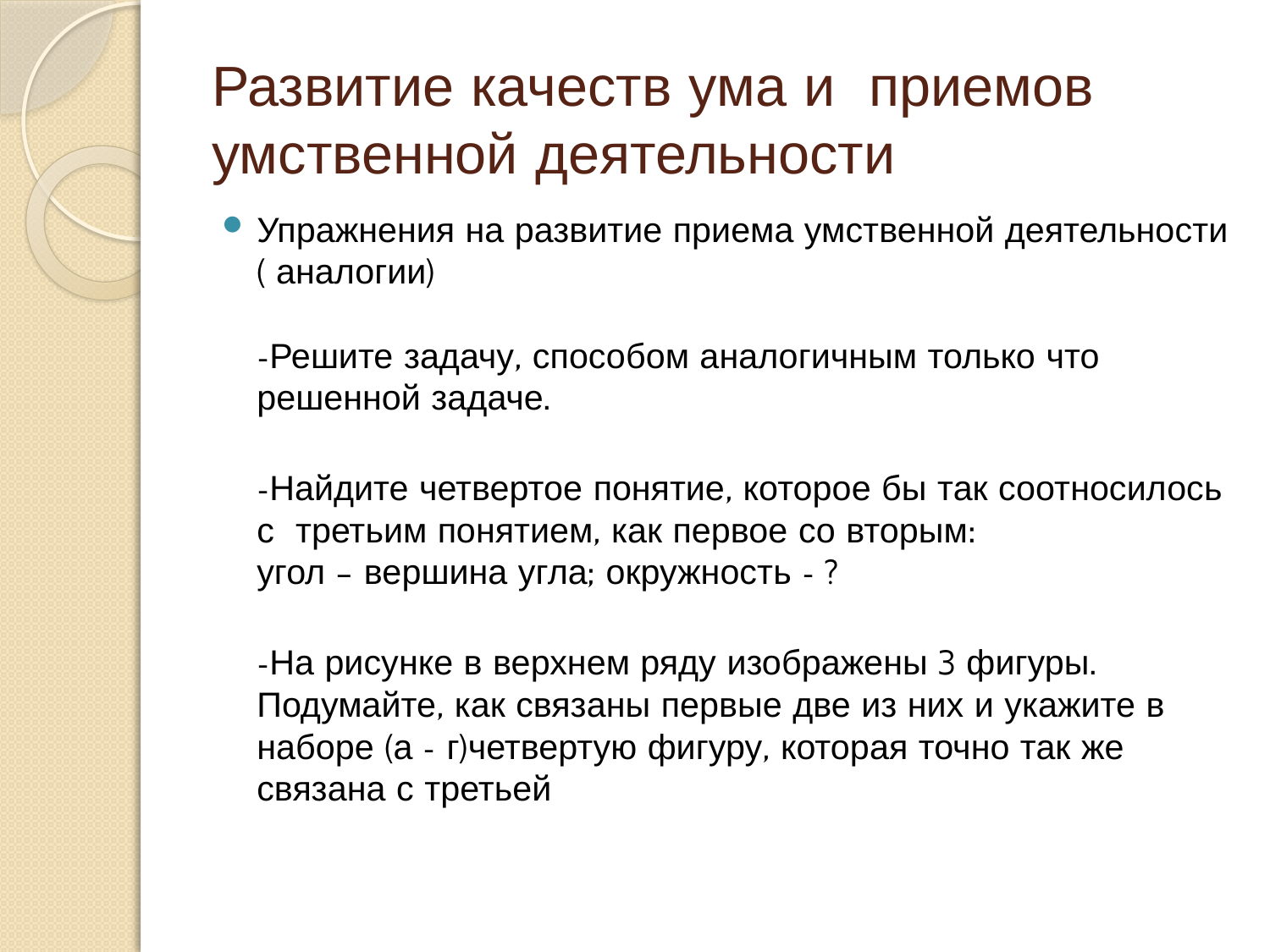

# Развитие качеств ума и  приемов умственной деятельности
Упражнения на развитие приема умственной деятельности ( аналогии)
-Решите задачу, способом аналогичным только что решенной задаче.
-Найдите четвертое понятие, которое бы так соотносилось с  третьим понятием, как первое со вторым:
угол – вершина угла; окружность - ?
-На рисунке в верхнем ряду изображены 3 фигуры. Подумайте, как связаны первые две из них и укажите в наборе (а - г)четвертую фигуру, которая точно так же связана с третьей